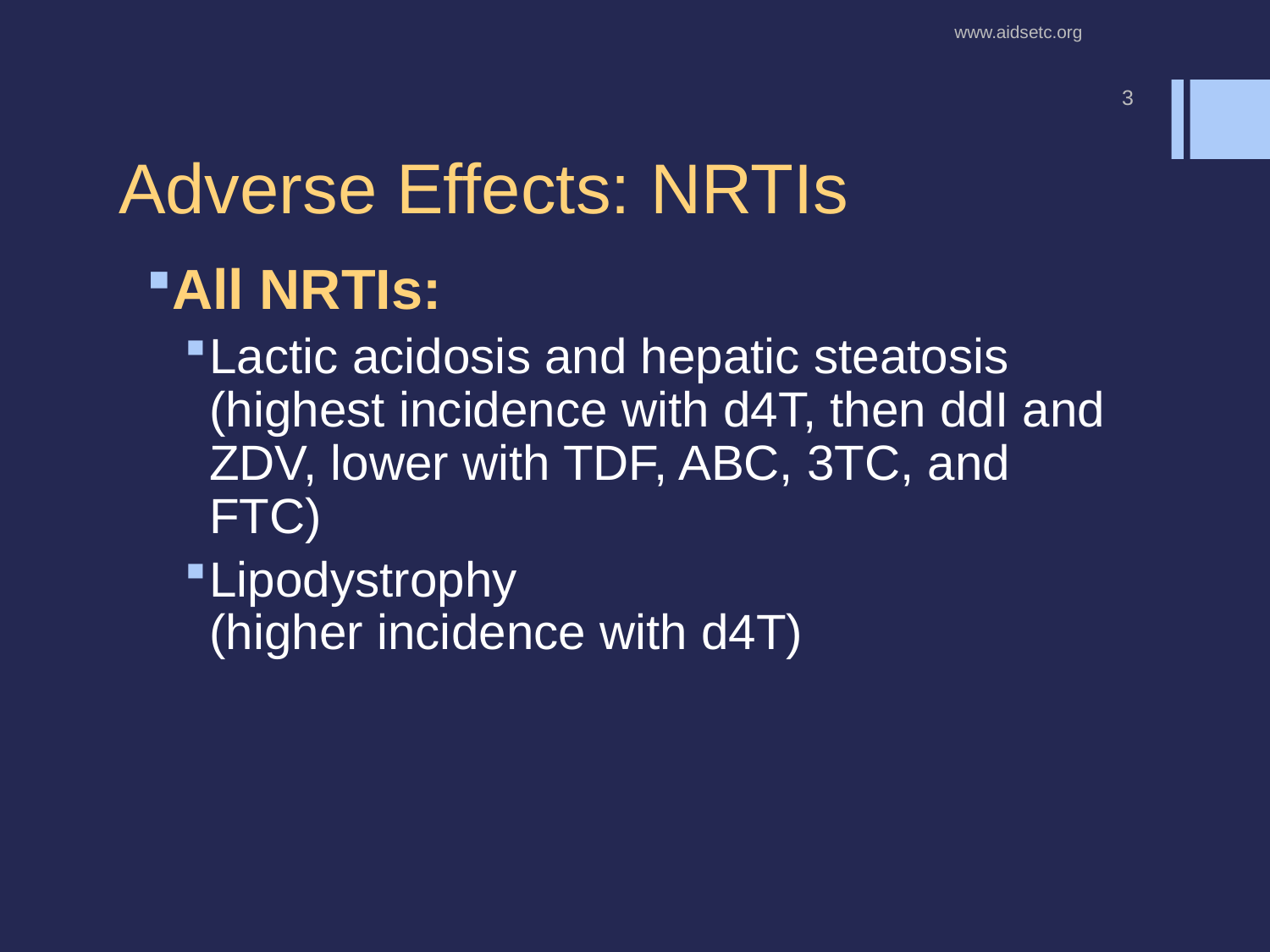

www.aidsetc.org
# Adverse Effects: NRTIs
3
All NRTIs:
Lactic acidosis and hepatic steatosis (highest incidence with d4T, then ddI and ZDV, lower with TDF, ABC, 3TC, and FTC)
Lipodystrophy
(higher incidence with d4T)